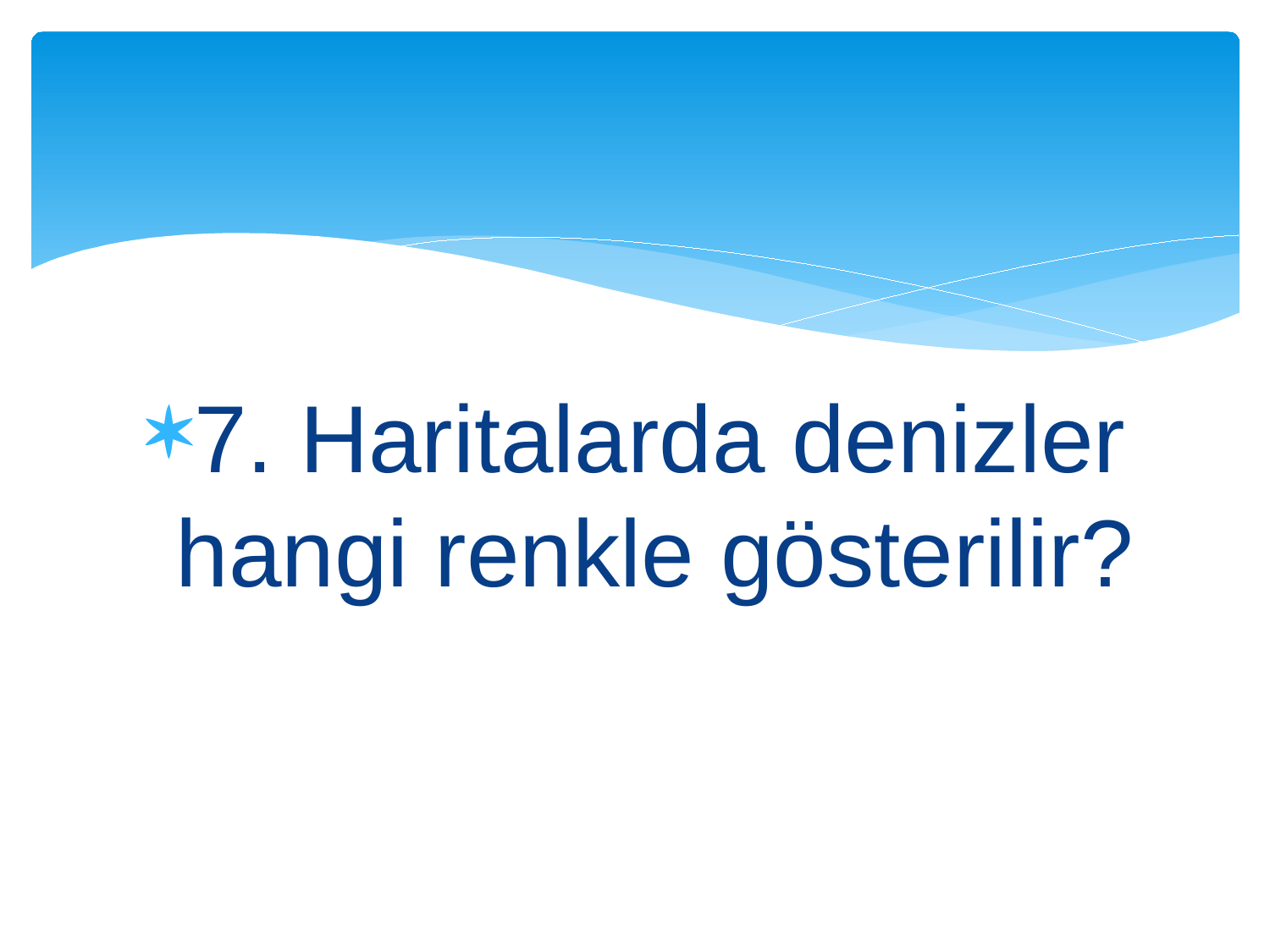

#
7. Haritalarda denizler hangi renkle gösterilir?